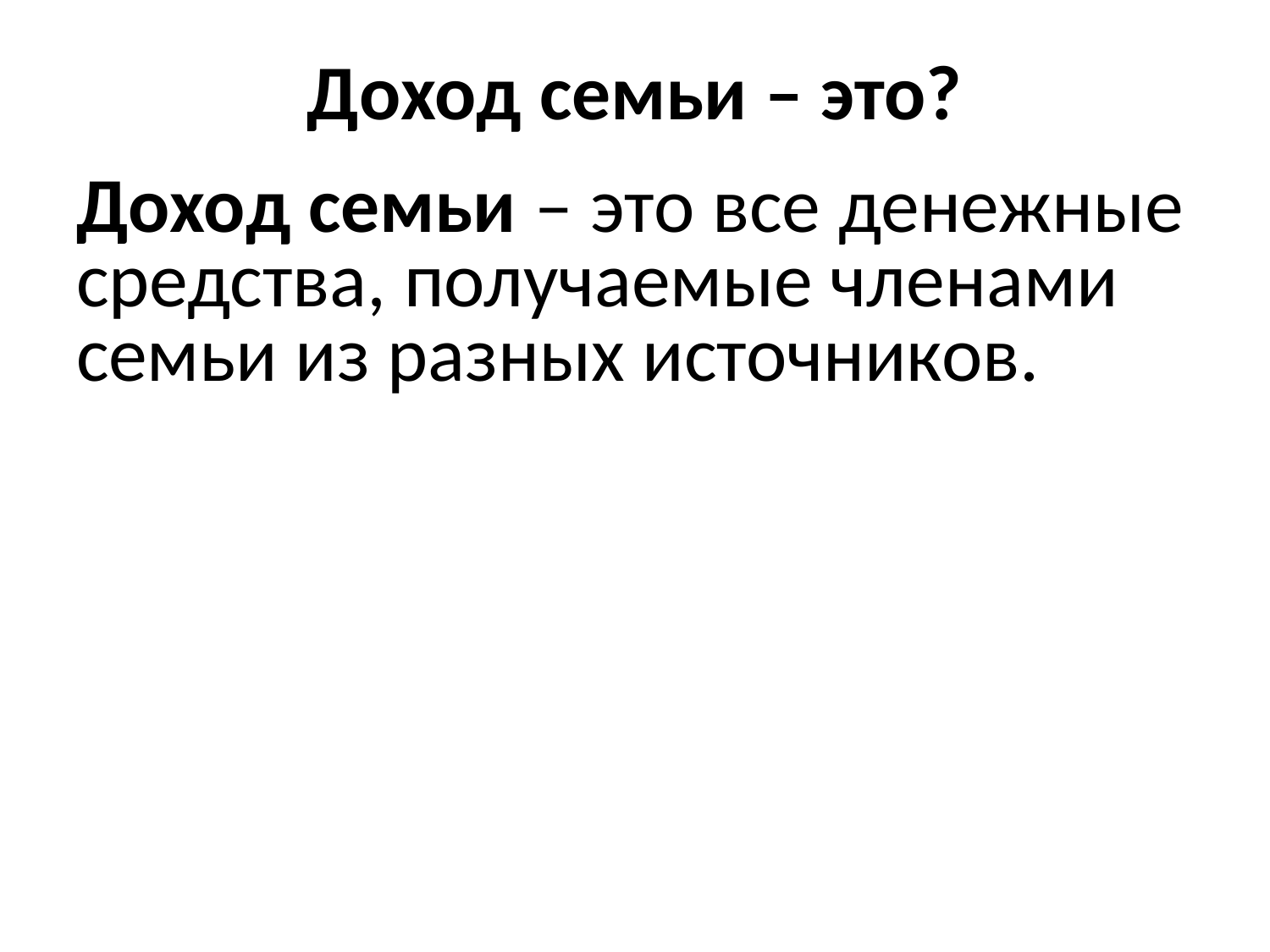

# Доход семьи – это?
Доход семьи – это все денежные средства, получаемые членами семьи из разных источников.